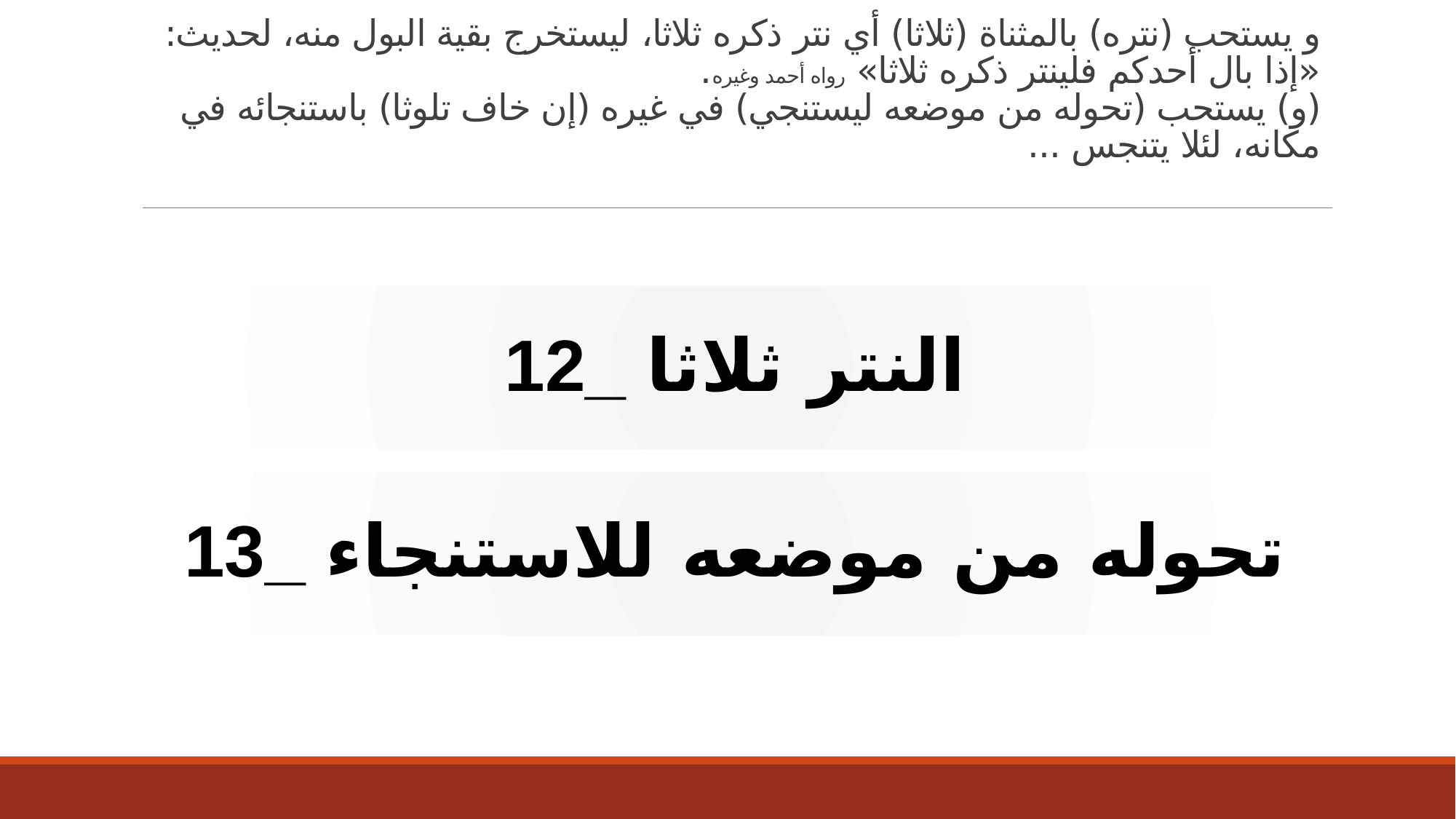

# و يستحب (نتره) بالمثناة (ثلاثا) أي نتر ذكره ثلاثا، ليستخرج بقية البول منه، لحديث: «إذا بال أحدكم فلينتر ذكره ثلاثا» رواه أحمد وغيره. (و) يستحب (تحوله من موضعه ليستنجي) في غيره (إن خاف تلوثا) باستنجائه في مكانه، لئلا يتنجس ...
12_ النتر ثلاثا
13_ تحوله من موضعه للاستنجاء